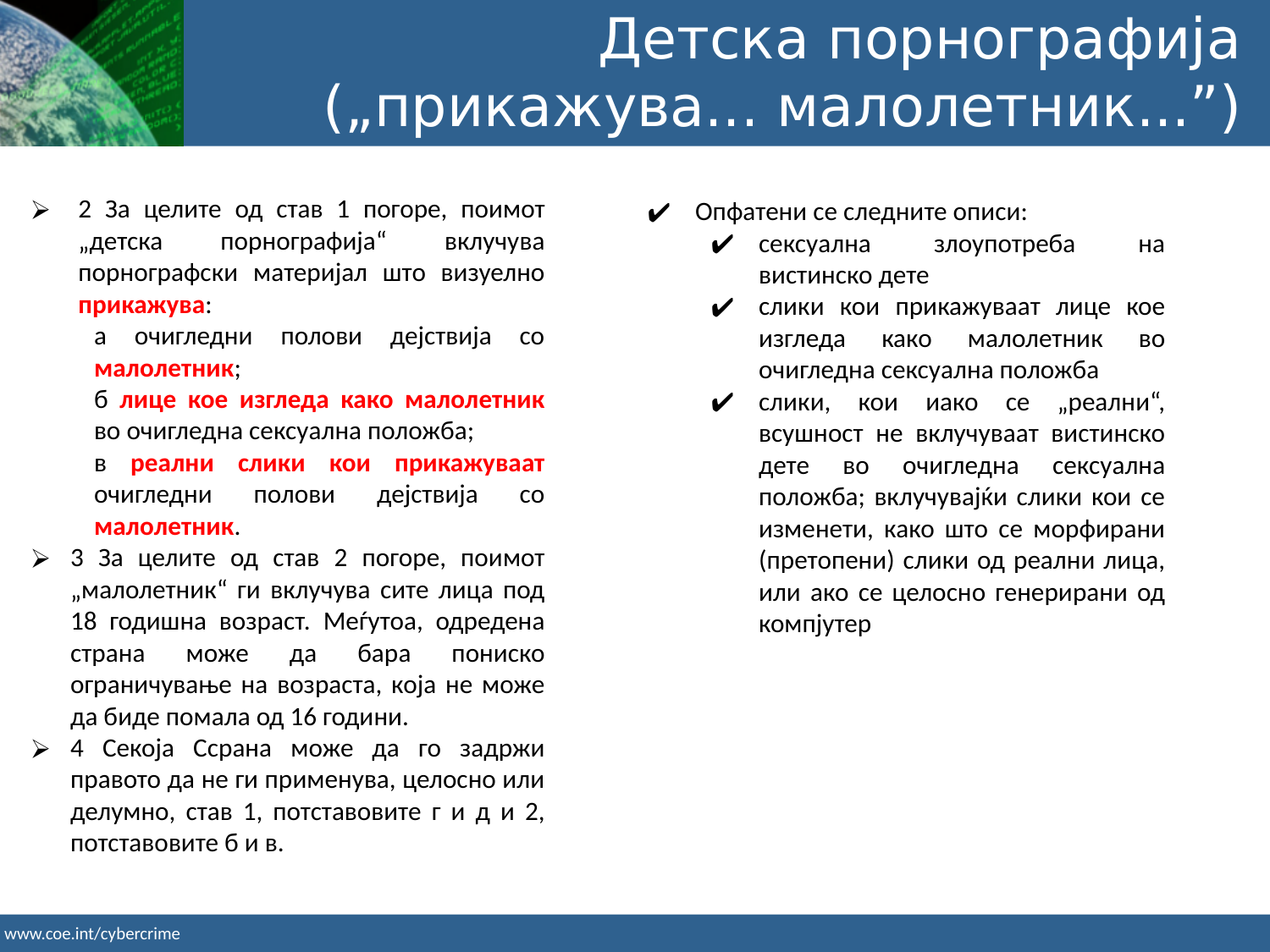

Детска порнографија („прикажува... малолетник...”)
2 За целите од став 1 погоре, поимот „детска порнографија“ вклучува порнографски материјал што визуелно прикажува:
а очигледни полови дејствија со малолетник;
б лице кое изгледа како малолетник во очигледна сексуална положба;
в реални слики кои прикажуваат очигледни полови дејствија со малолетник.
3 За целите од став 2 погоре, поимот „малолетник“ ги вклучува сите лица под 18 годишна возраст. Меѓутоа, одредена страна може да бара пониско ограничување на возраста, која не може да биде помала од 16 години.
4 Секоја Ссрана може да го задржи правото да не ги применува, целосно или делумно, став 1, потставовите г и д и 2, потставовите б и в.
Опфатени се следните описи:
сексуална злоупотреба на вистинско дете
слики кои прикажуваат лице кое изгледа како малолетник во очигледна сексуална положба
слики, кои иако се „реални“, всушност не вклучуваат вистинско дете во очигледна сексуална положба; вклучувајќи слики кои се изменети, како што се морфирани (претопени) слики од реални лица, или ако се целосно генерирани од компјутер